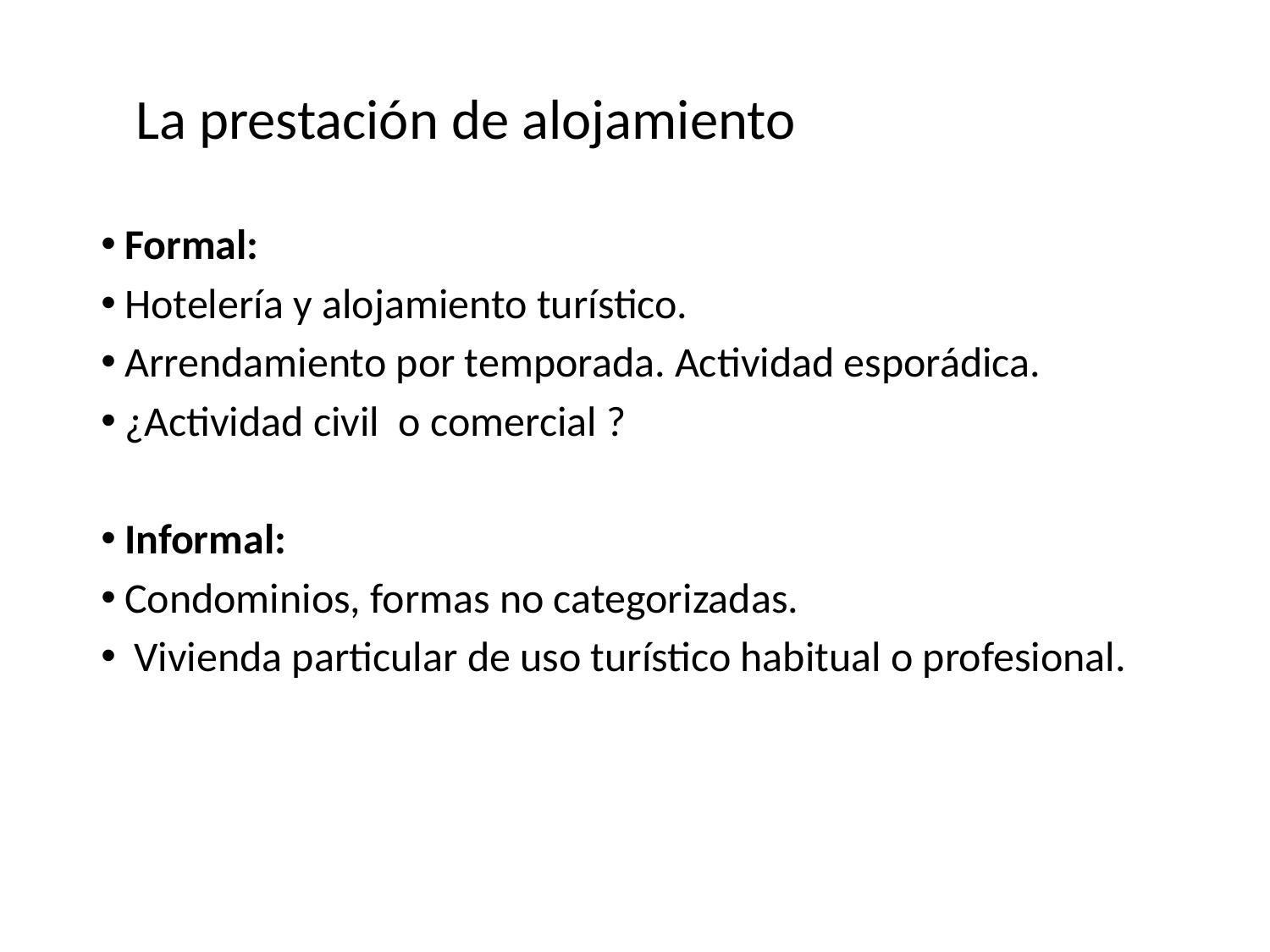

La prestación de alojamiento
Formal:
Hotelería y alojamiento turístico.
Arrendamiento por temporada. Actividad esporádica.
¿Actividad civil  o comercial ?

Informal:
Condominios, formas no categorizadas.
 Vivienda particular de uso turístico habitual o profesional.